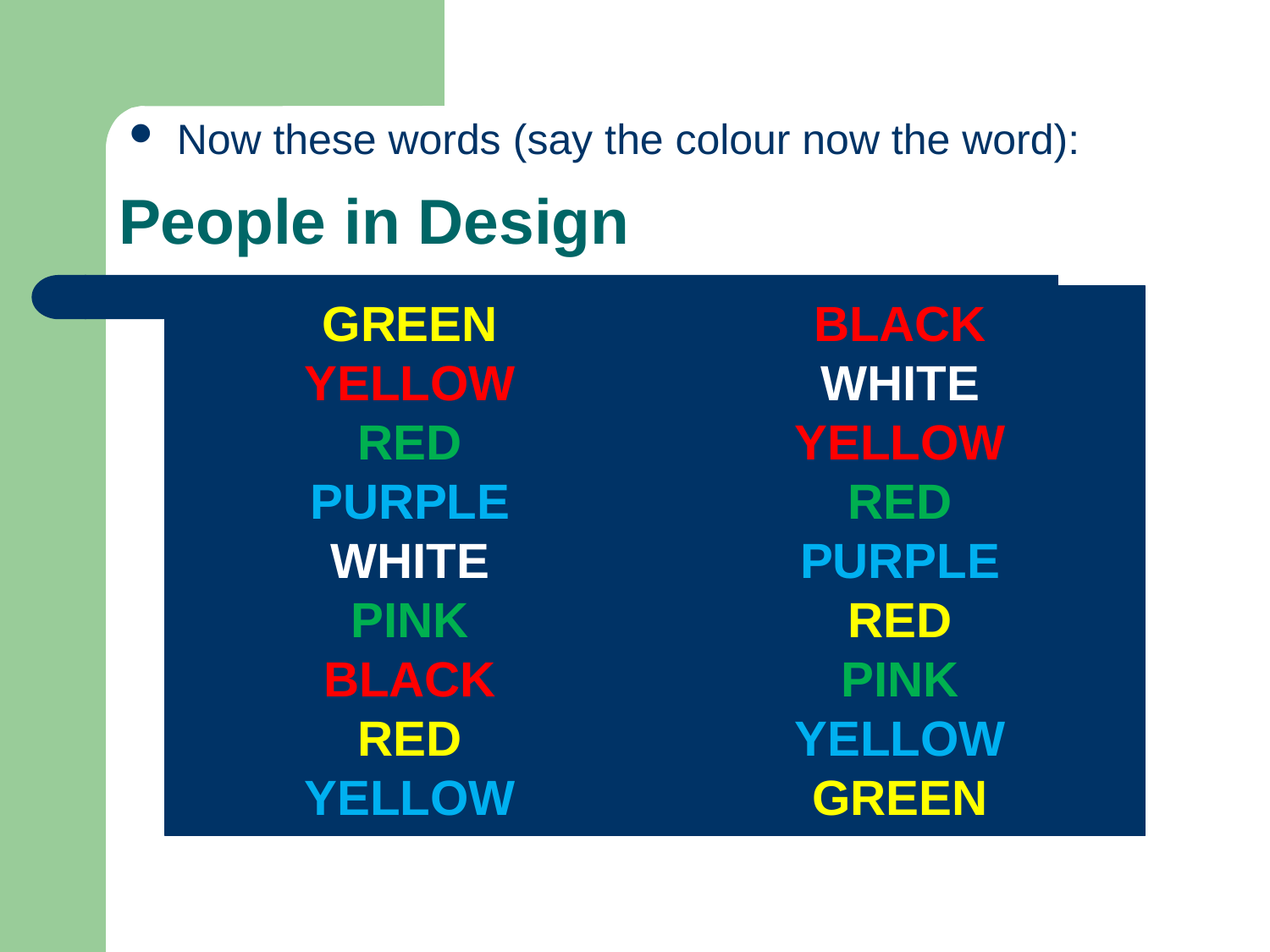

# People in Design
Now these words (say the colour now the word):
GREEN
YELLOW
RED
PURPLE
WHITE
PINK
BLACK
RED
YELLOW

BLACK
WHITE
YELLOW
RED
PURPLE
RED
PINK
YELLOW
GREEN